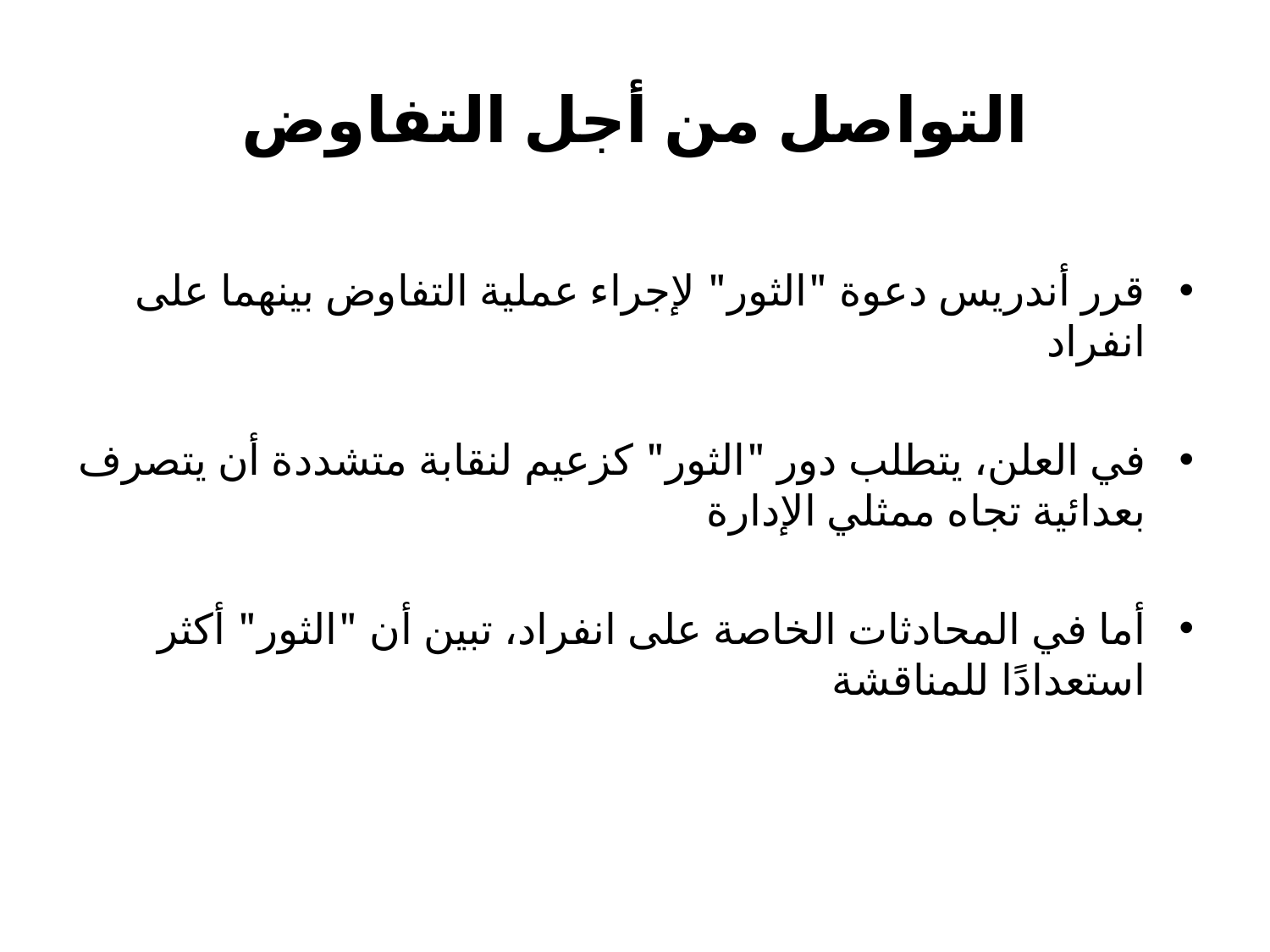

# التواصل من أجل التفاوض
قرر أندريس دعوة "الثور" لإجراء عملية التفاوض بينهما على انفراد

في العلن، يتطلب دور "الثور" كزعيم لنقابة متشددة أن يتصرف بعدائية تجاه ممثلي الإدارة

أما في المحادثات الخاصة على انفراد، تبين أن "الثور" أكثر استعدادًا للمناقشة